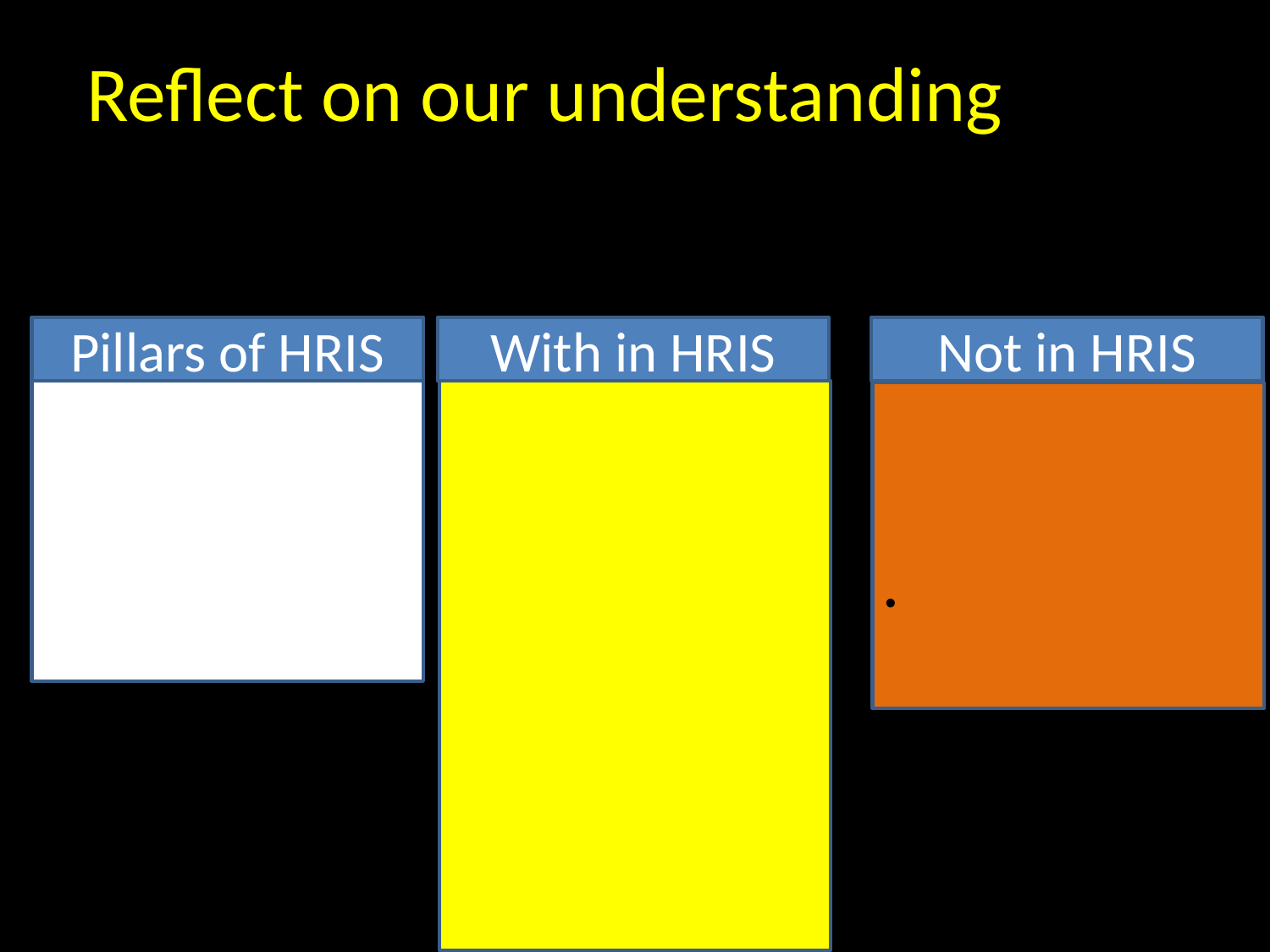

Reflect on our understanding

Pillars of HRIS
With in HRIS
Not in HRIS